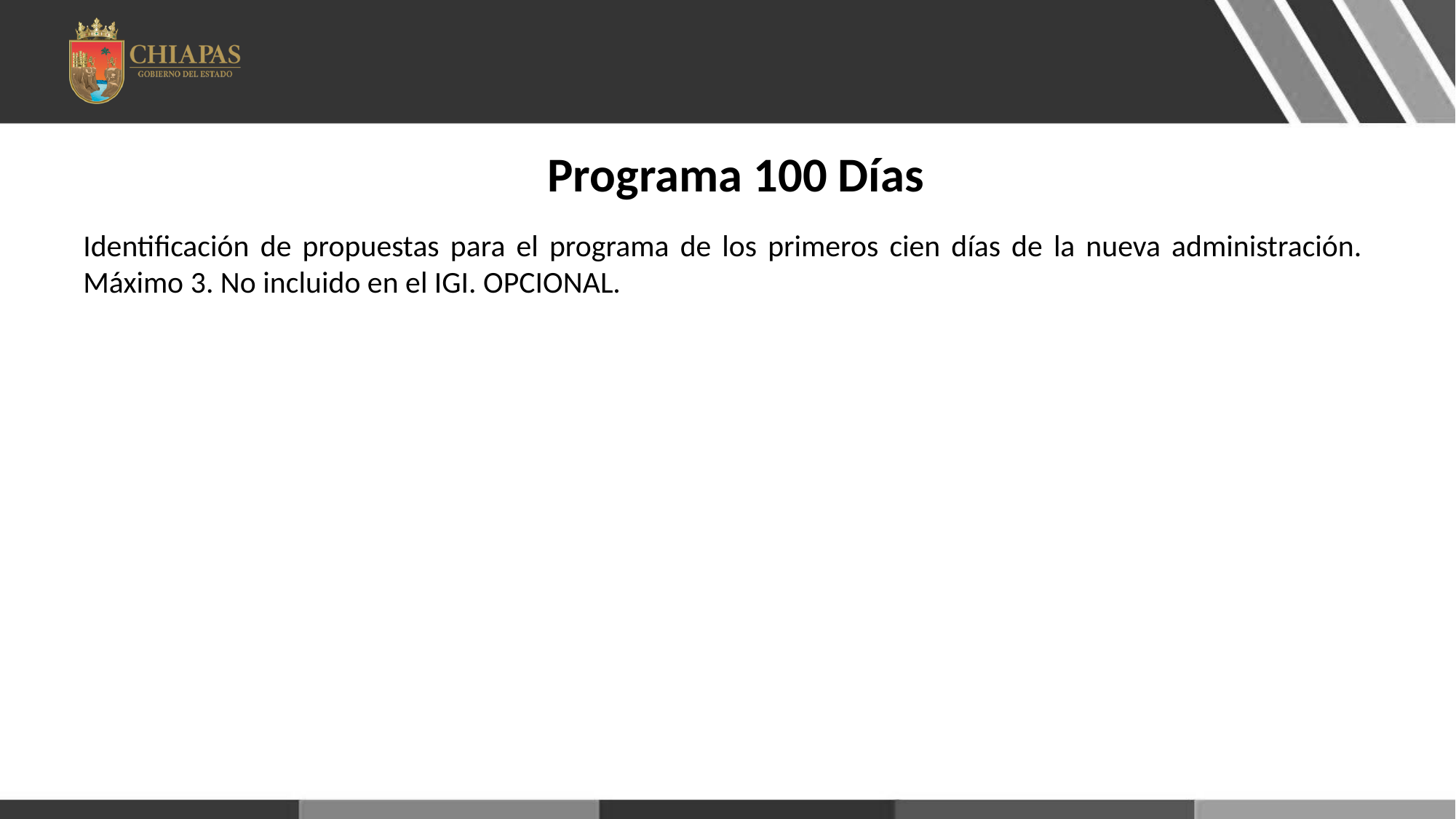

Programa 100 Días
Identificación de propuestas para el programa de los primeros cien días de la nueva administración. Máximo 3. No incluido en el IGI. OPCIONAL.